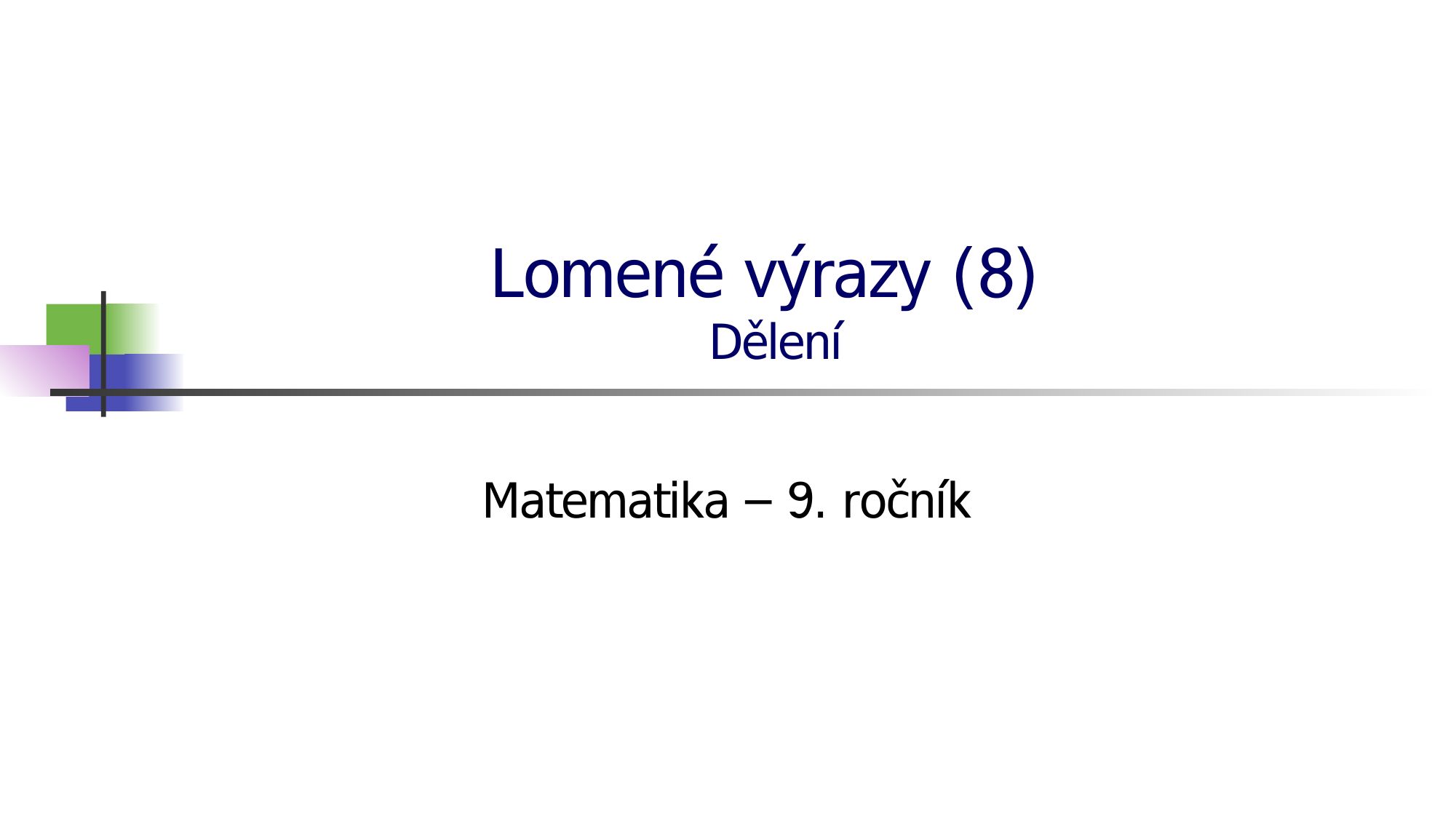

# Lomené výrazy (8) Dělení
Matematika – 9. ročník